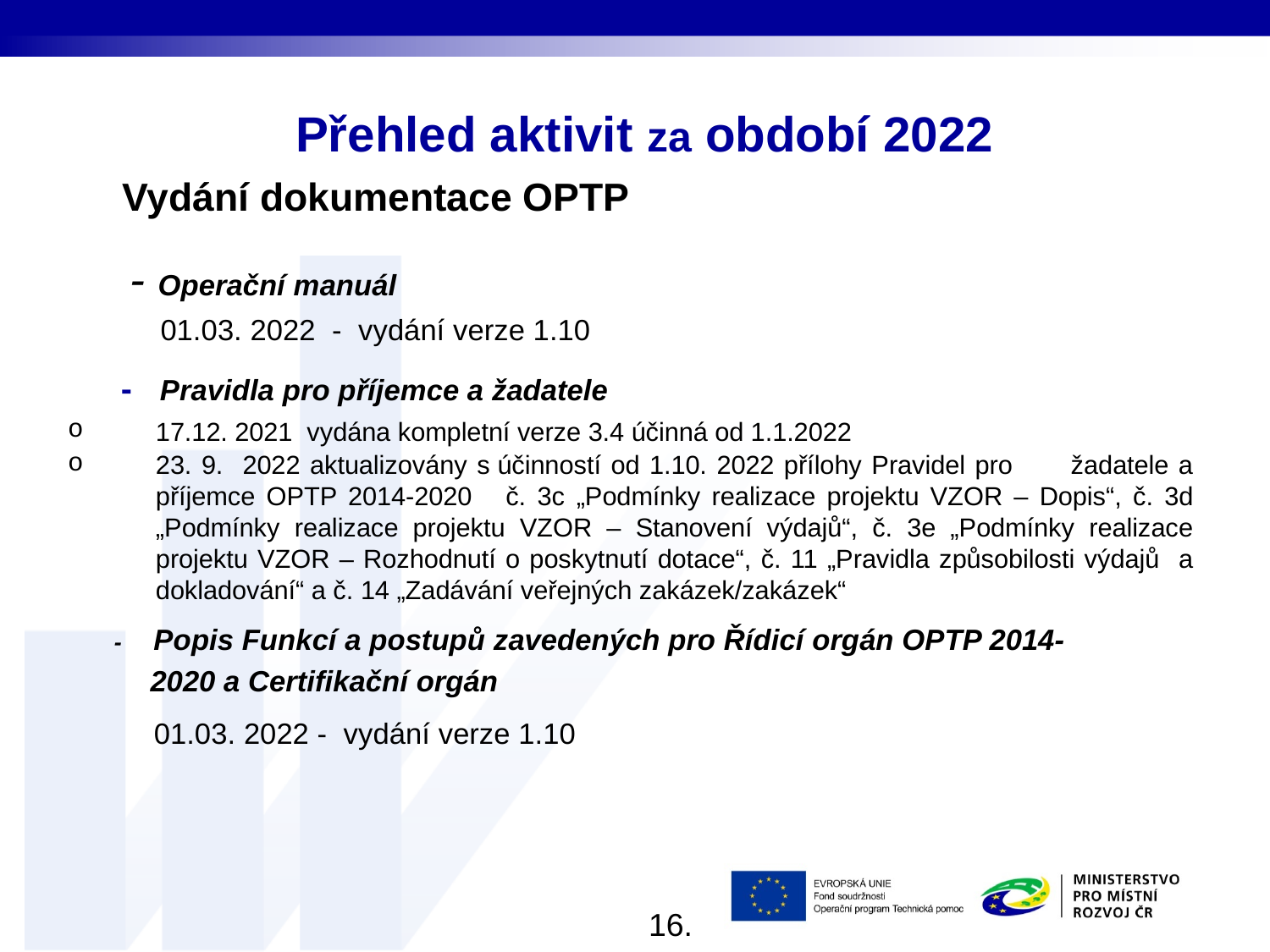

# Přehled aktivit za období 2022
      Vydání dokumentace OPTP

          - Operační manuál
       01.03. 2022  -  vydání verze 1.10
	 -   Pravidla pro příjemce a žadatele
17.12. 2021  vydána kompletní verze 3.4 účinná od 1.1.2022
23. 9.  2022 aktualizovány s účinností od 1.10. 2022 přílohy Pravidel pro      žadatele a příjemce OPTP 2014-2020   č. 3c „Podmínky realizace projektu VZOR – Dopis“, č. 3d „Podmínky realizace projektu VZOR – Stanovení výdajů“, č. 3e „Podmínky realizace projektu VZOR – Rozhodnutí o poskytnutí dotace“, č. 11 „Pravidla způsobilosti výdajů  a dokladování“ a č. 14 „Zadávání veřejných zakázek/zakázek“
     -     Popis Funkcí a postupů zavedených pro Řídicí orgán OPTP 2014-
          2020 a Certifikační orgán
        01.03. 2022 -  vydání verze 1.10

16.